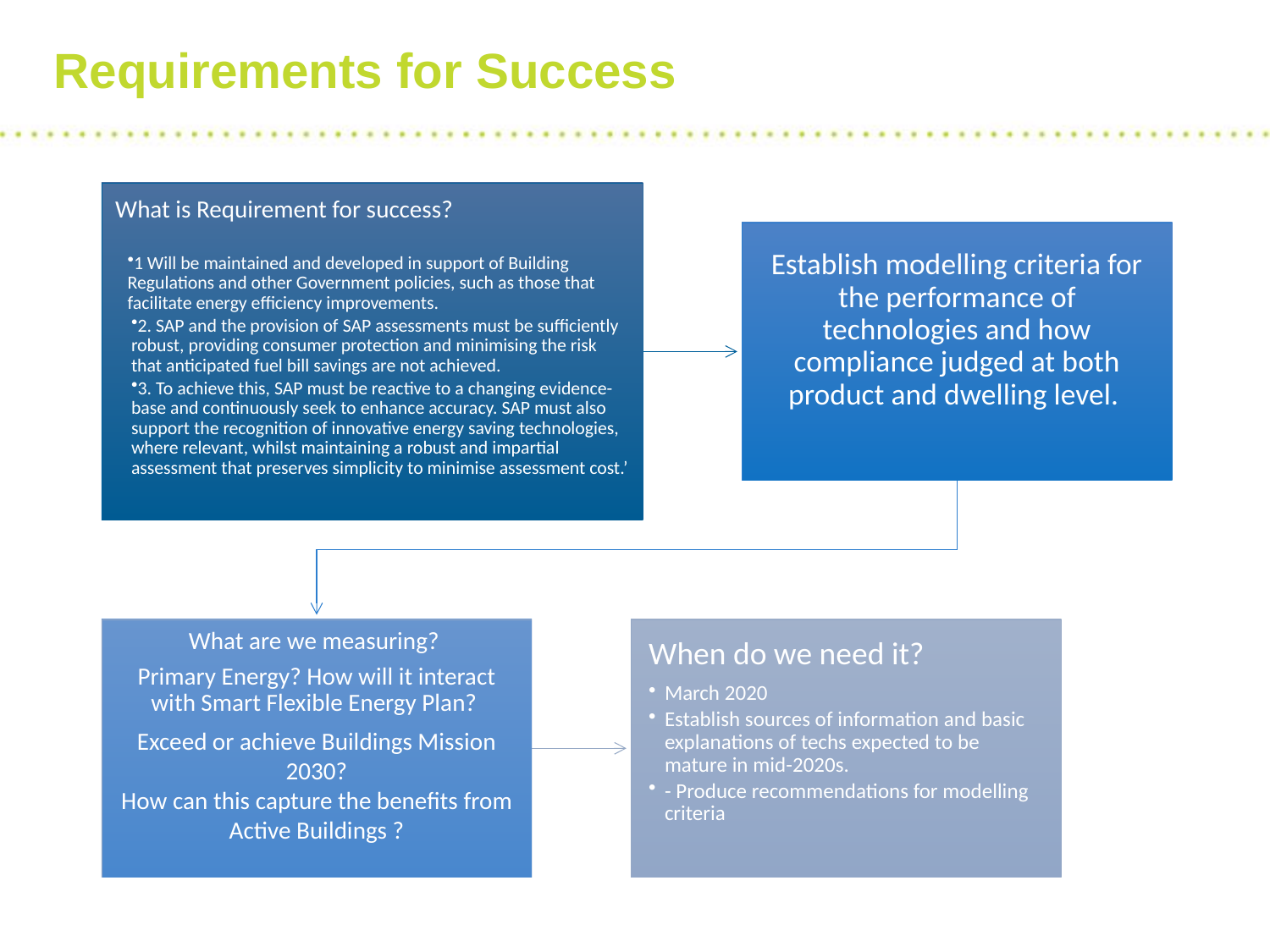

# Requirements for Success

What is Requirement for success?

1 Will be maintained and developed in support of Building Regulations and other Government policies, such as those that facilitate energy efficiency improvements.
2. SAP and the provision of SAP assessments must be sufficiently robust, providing consumer protection and minimising the risk that anticipated fuel bill savings are not achieved.
3. To achieve this, SAP must be reactive to a changing evidence-base and continuously seek to enhance accuracy. SAP must also support the recognition of innovative energy saving technologies, where relevant, whilst maintaining a robust and impartial assessment that preserves simplicity to minimise assessment cost.’

Establish modelling criteria for the performance of technologies and how compliance judged at both product and dwelling level.

What are we measuring?
Primary Energy? How will it interact with Smart Flexible Energy Plan?
Exceed or achieve Buildings Mission 2030?
How can this capture the benefits from Active Buildings ?

When do we need it?
March 2020
Establish sources of information and basic explanations of techs expected to be mature in mid-2020s.
- Produce recommendations for modelling criteria